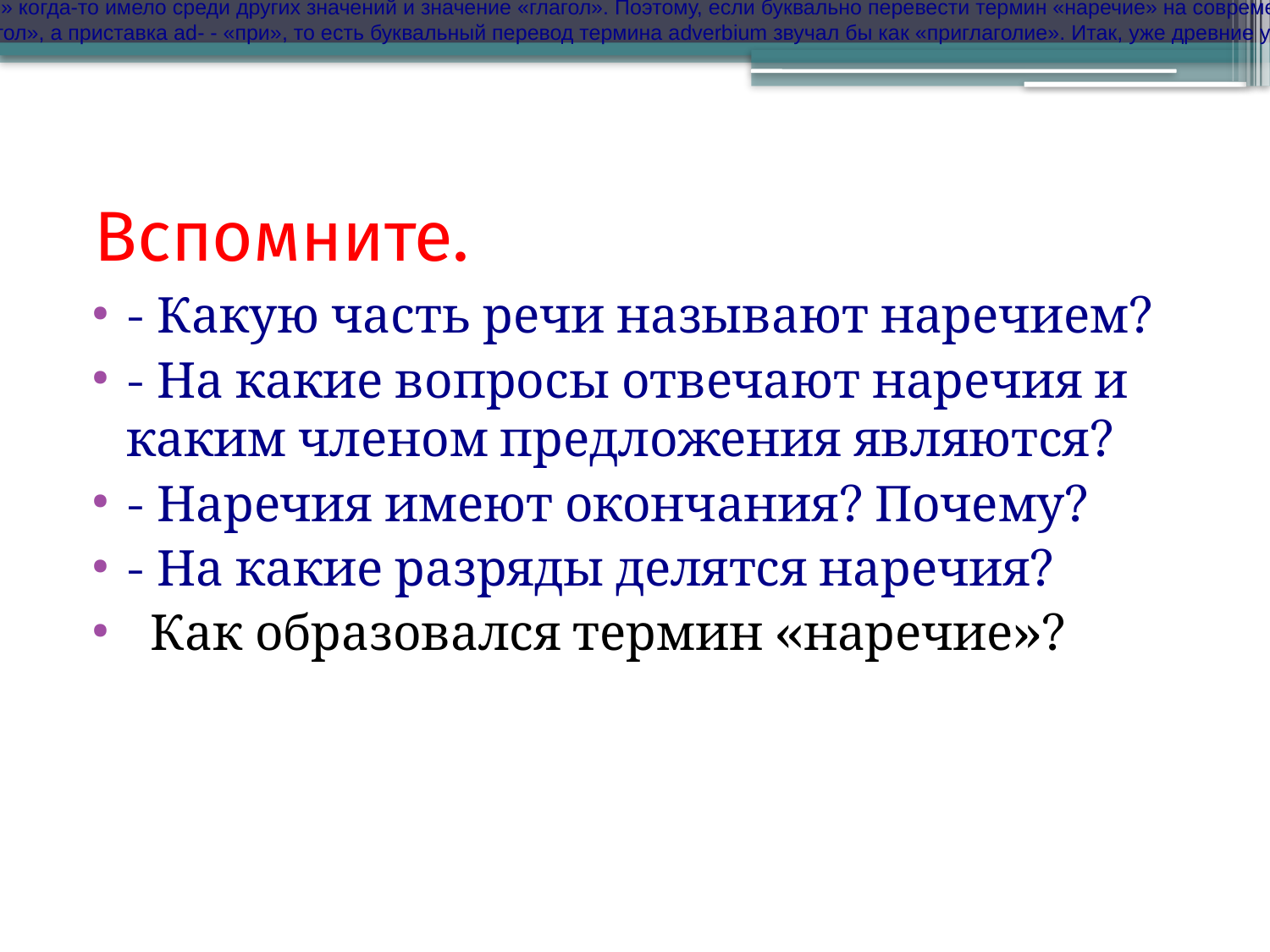

Термин «наречие» встречается уже в древнерусском языке. В этом слове выделяется корень –реч-, который прежде был более многозначным, чем в современном языке. Слово «речь» когда-то имело среди других значений и значение «глагол». Поэтому, если буквально перевести термин «наречие» на современный язык, мы получим искусственное слово «наглаголие». Следовательно, между глаголом и наречием существует непосредственная связь. Какая? Основная функция наречия – определять глагол, обозначать признак действия. Такую особенность наречий отмечали и древние римляне, которые эту часть речи называли adverbium. Слово verbium означает «глагол», а приставка ad- - «при», то есть буквальный перевод термина adverbium звучал бы как «приглаголие». Итак, уже древние ученые главную особенность наречия видели в том, что оно должно быть связано с глаголом. Так оно и есть: наречие при глаголе выполняет ту же функцию, что и прилагательное при существительном, уточняя его и сообщая ему четкость и стилистическую выразительность. Ср.: работать – работать вдохновенно, радостно, продуктивно и т.п.
# Вспомните.
- Какую часть речи называют наречием?
- На какие вопросы отвечают наречия и каким членом предложения являются?
- Наречия имеют окончания? Почему?
- На какие разряды делятся наречия?
  Как образовался термин «наречие»?